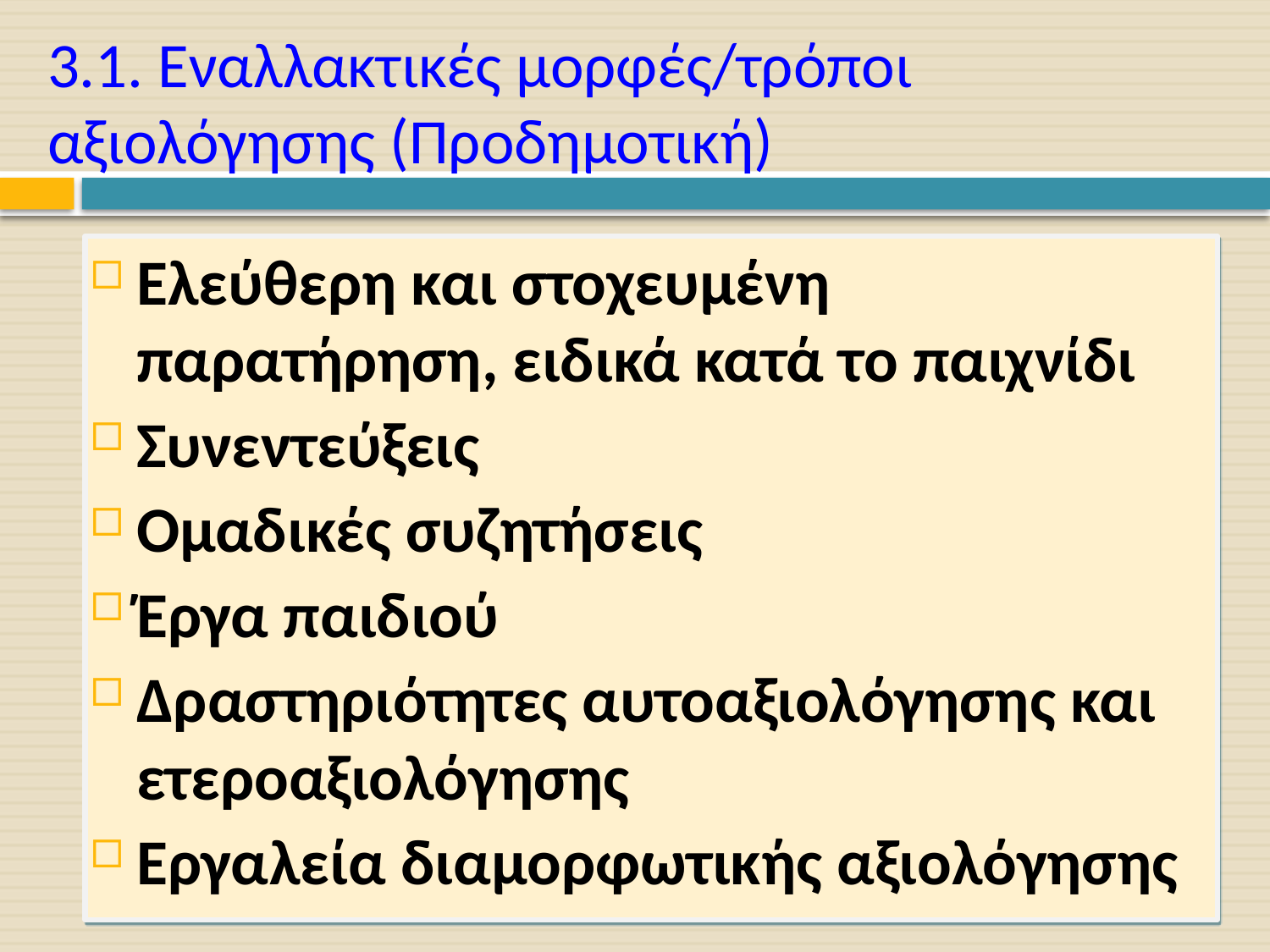

# 3.1. Εναλλακτικές μορφές/τρόποι αξιολόγησης (Προδημοτική)
Ελεύθερη και στοχευμένη παρατήρηση, ειδικά κατά το παιχνίδι
Συνεντεύξεις
Ομαδικές συζητήσεις
Έργα παιδιού
Δραστηριότητες αυτοαξιολόγησης και ετεροαξιολόγησης
Εργαλεία διαμορφωτικής αξιολόγησης